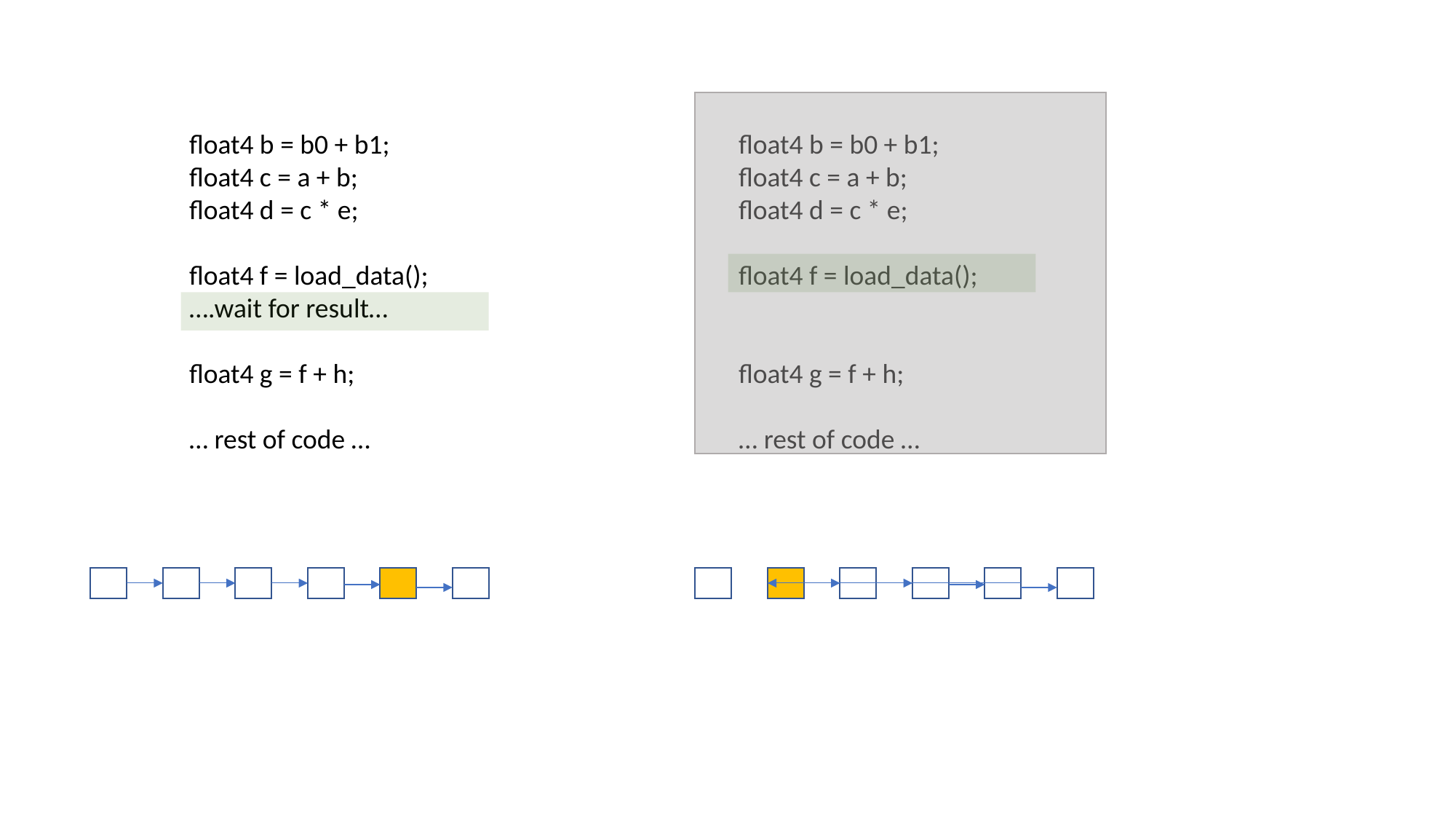

float4 b = b0 + b1;
float4 c = a + b;
float4 d = c * e;

float4 f = load_data();
….wait for result…

float4 g = f + h;

… rest of code …
float4 b = b0 + b1;
float4 c = a + b;
float4 d = c * e;

float4 f = load_data();

float4 g = f + h;

… rest of code …